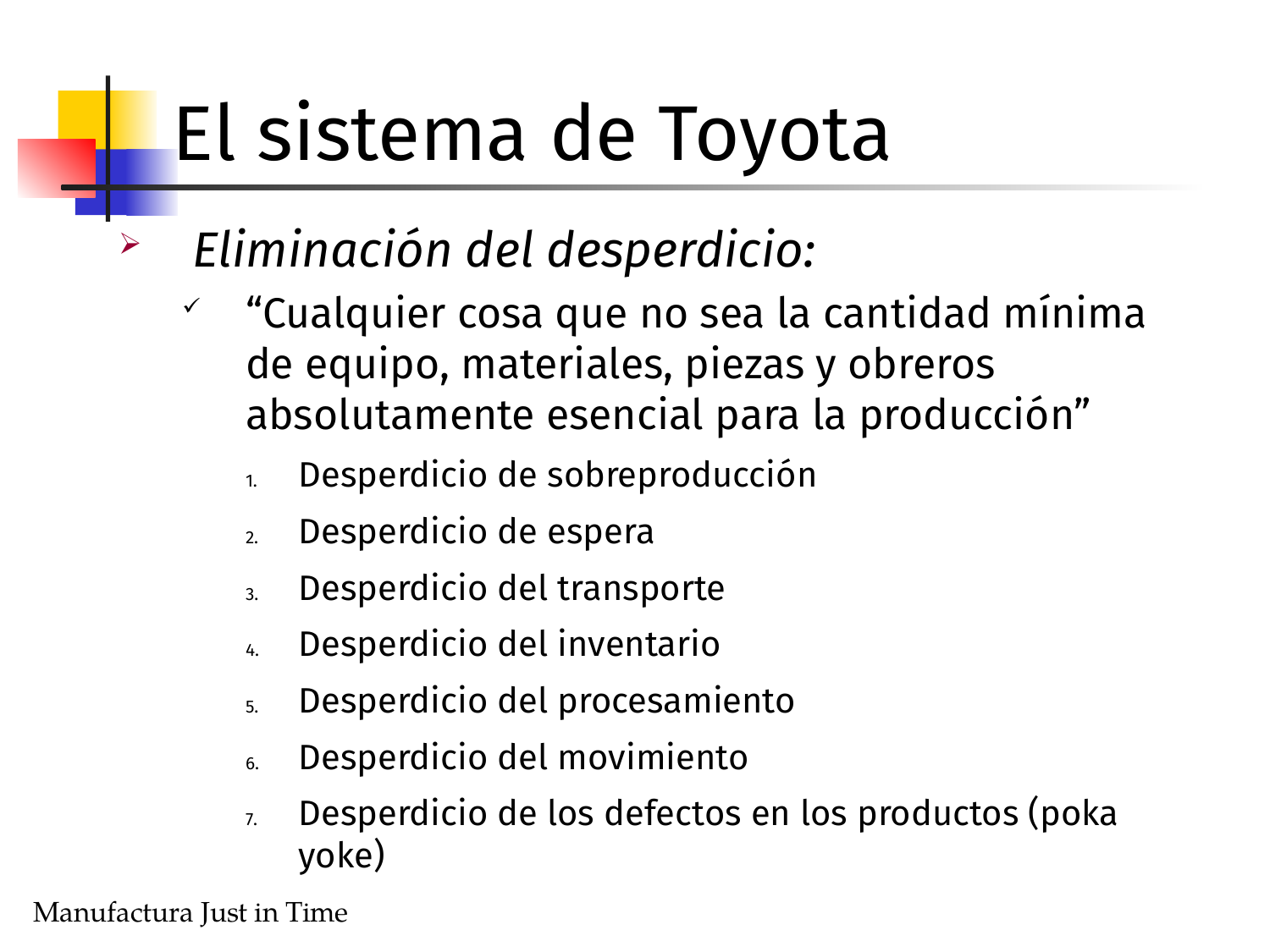

# El sistema de Toyota
Eliminación del desperdicio:
“Cualquier cosa que no sea la cantidad mínima de equipo, materiales, piezas y obreros absolutamente esencial para la producción”
Desperdicio de sobreproducción
Desperdicio de espera
Desperdicio del transporte
Desperdicio del inventario
Desperdicio del procesamiento
Desperdicio del movimiento
Desperdicio de los defectos en los productos (poka yoke)